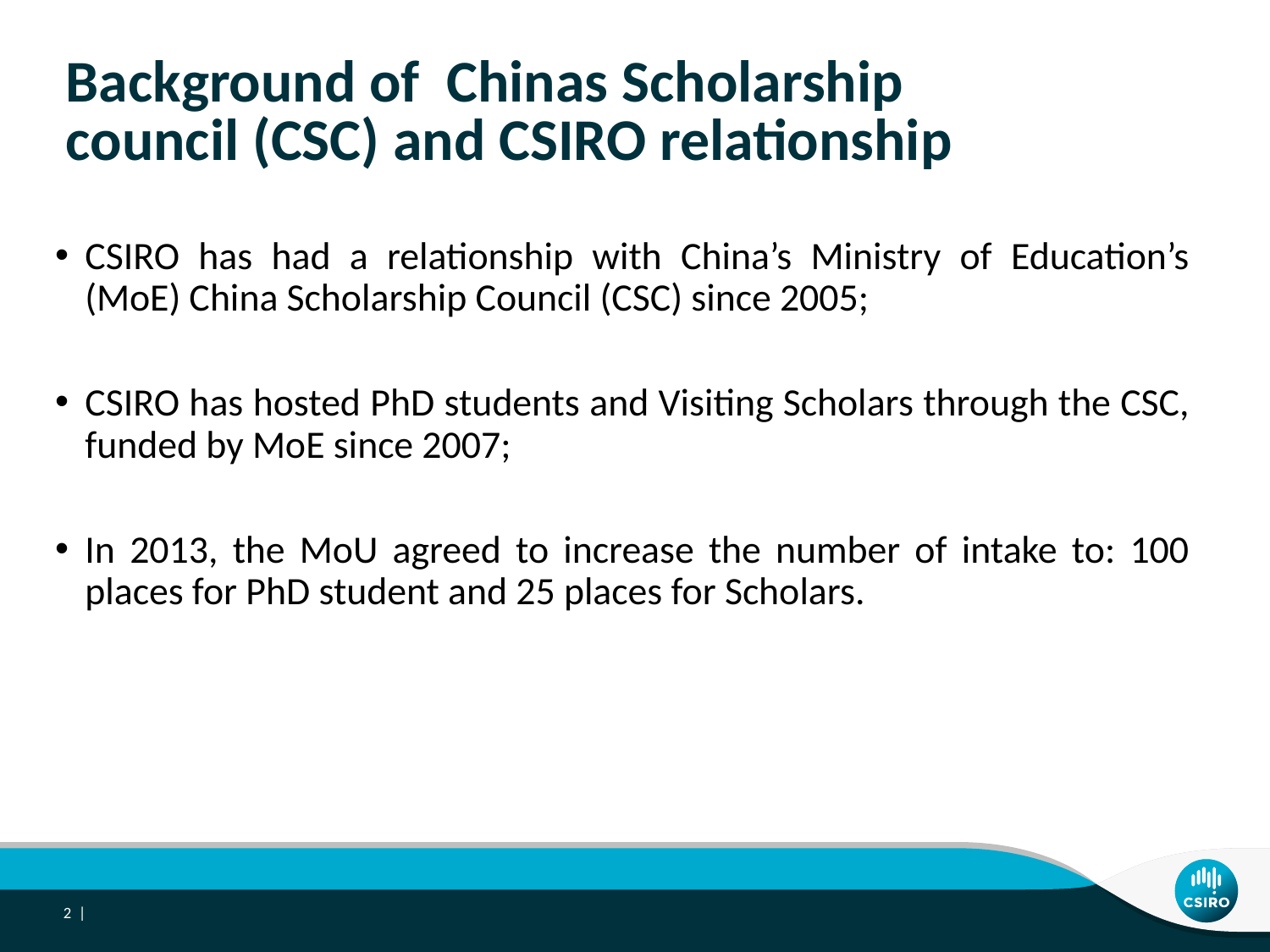

# Background of  Chinas Scholarship council (CSC) and CSIRO relationship
CSIRO has had a relationship with China’s Ministry of Education’s (MoE) China Scholarship Council (CSC) since 2005;

CSIRO has hosted PhD students and Visiting Scholars through the CSC, funded by MoE since 2007;

In 2013, the MoU agreed to increase the number of intake to: 100 places for PhD student and 25 places for Scholars.

2  |